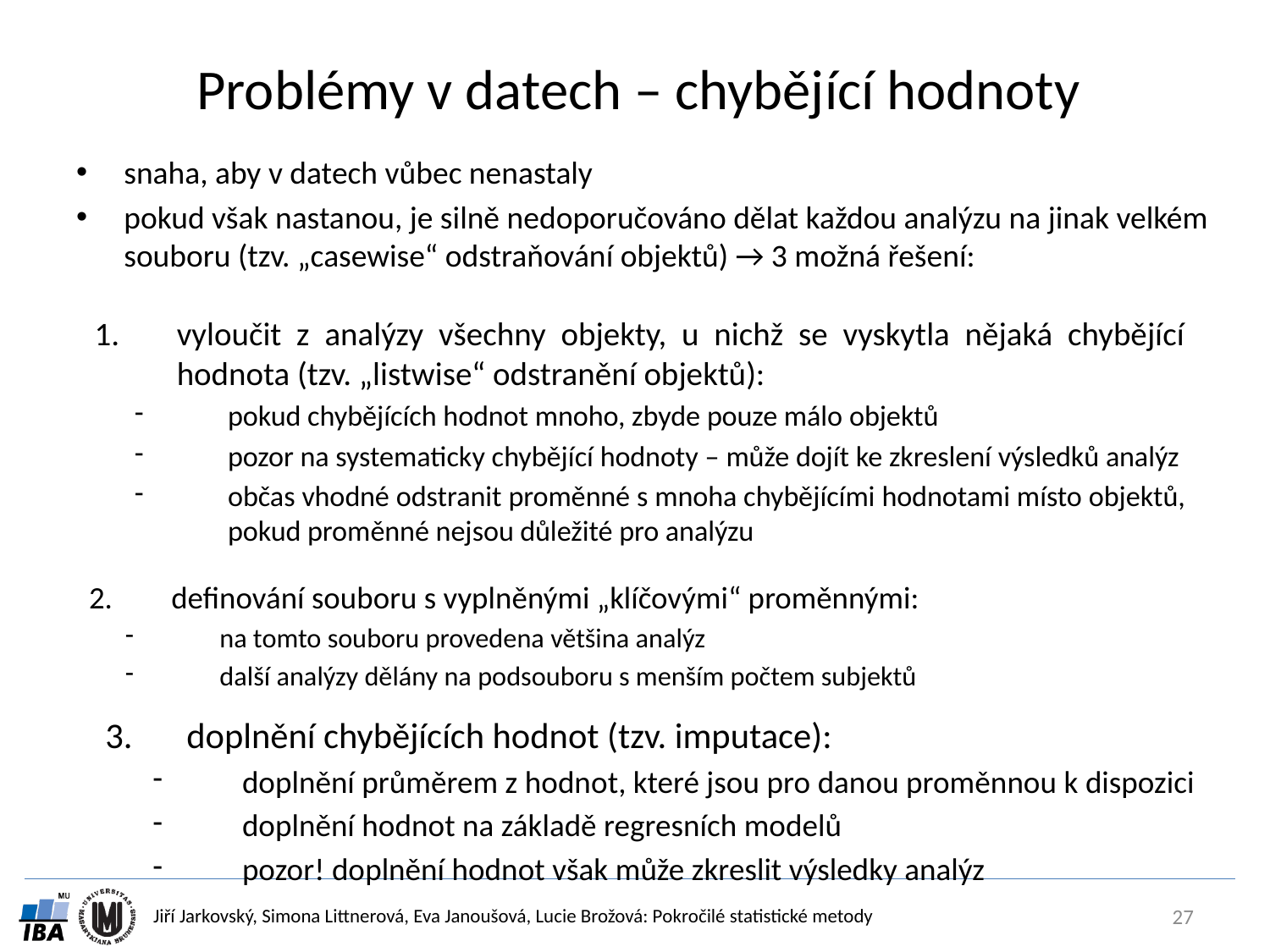

# Problémy v datech – chybějící hodnoty
snaha, aby v datech vůbec nenastaly
pokud však nastanou, je silně nedoporučováno dělat každou analýzu na jinak velkém souboru (tzv. „casewise“ odstraňování objektů) → 3 možná řešení:
vyloučit z analýzy všechny objekty, u nichž se vyskytla nějaká chybějící hodnota (tzv. „listwise“ odstranění objektů):
pokud chybějících hodnot mnoho, zbyde pouze málo objektů
pozor na systematicky chybějící hodnoty – může dojít ke zkreslení výsledků analýz
občas vhodné odstranit proměnné s mnoha chybějícími hodnotami místo objektů, pokud proměnné nejsou důležité pro analýzu
definování souboru s vyplněnými „klíčovými“ proměnnými:
na tomto souboru provedena většina analýz
další analýzy dělány na podsouboru s menším počtem subjektů
doplnění chybějících hodnot (tzv. imputace):
doplnění průměrem z hodnot, které jsou pro danou proměnnou k dispozici
doplnění hodnot na základě regresních modelů
pozor! doplnění hodnot však může zkreslit výsledky analýz

27